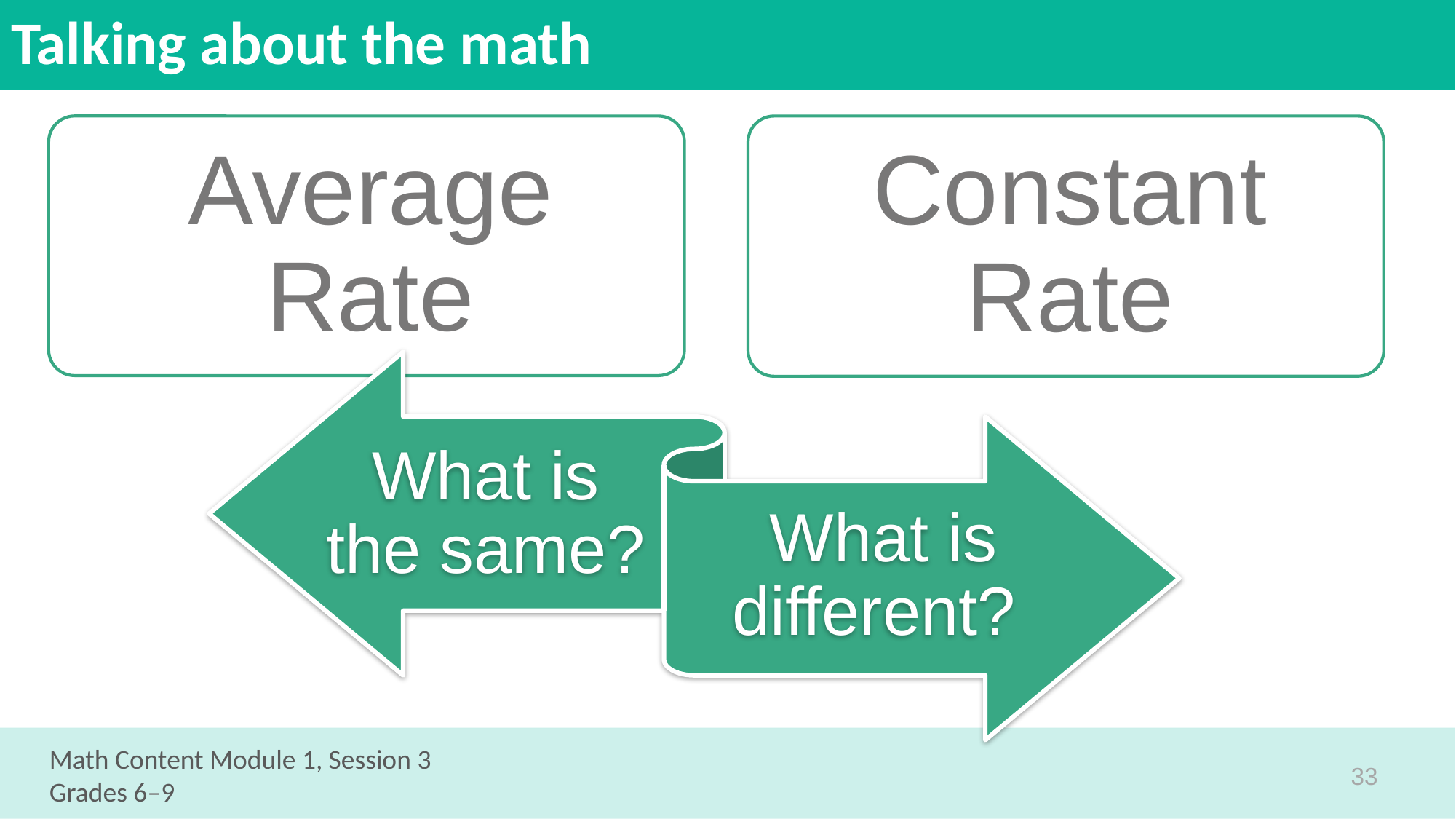

# Talking about the math
Average Rate
Constant Rate
What is the same?
What is different?
Math Content Module 1, Session 3
Grades 6–9
33